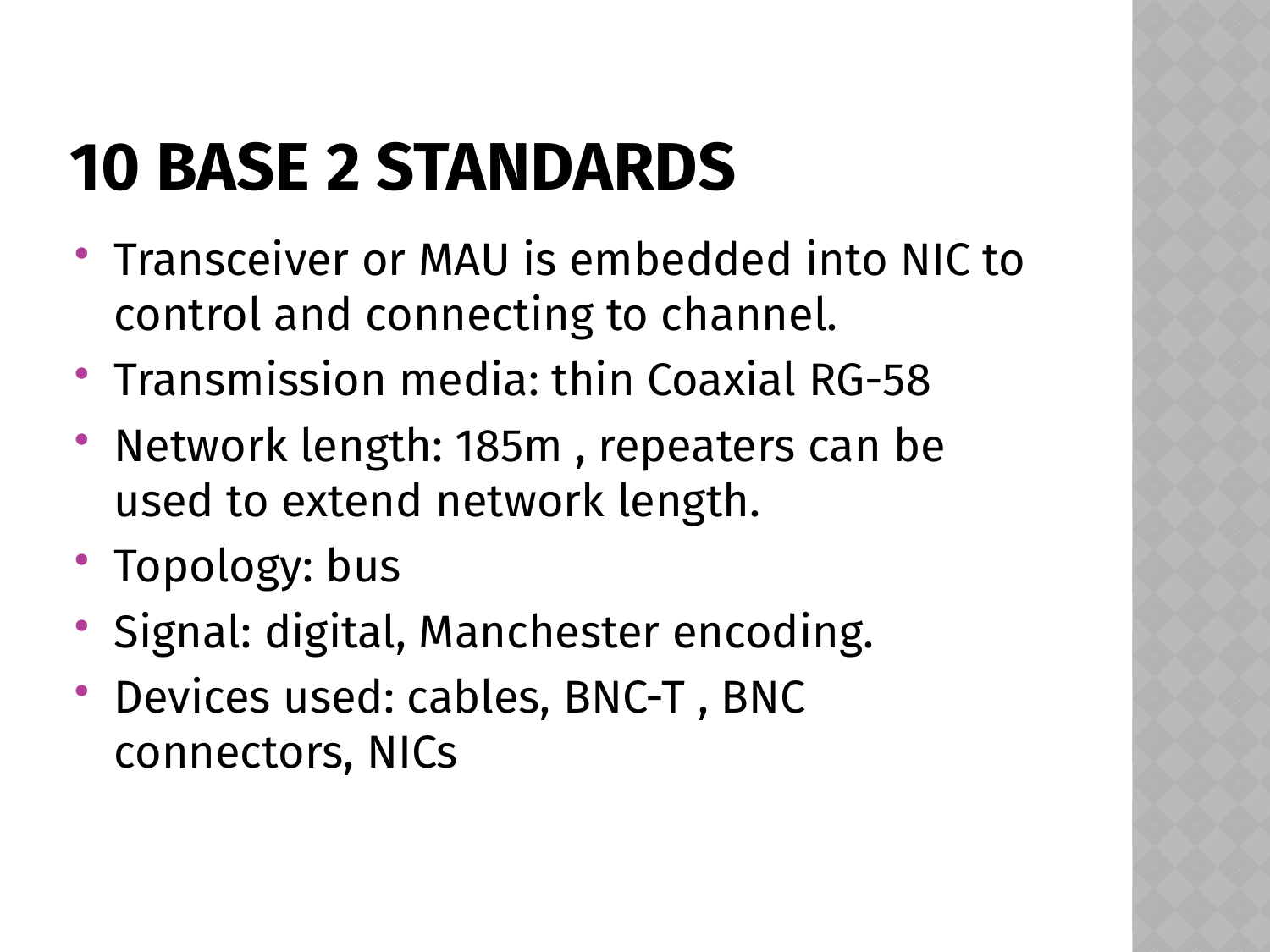

# 10 Base 2 standards
Transceiver or MAU is embedded into NIC to control and connecting to channel.
Transmission media: thin Coaxial RG-58
Network length: 185m , repeaters can be used to extend network length.
Topology: bus
Signal: digital, Manchester encoding.
Devices used: cables, BNC-T , BNC connectors, NICs